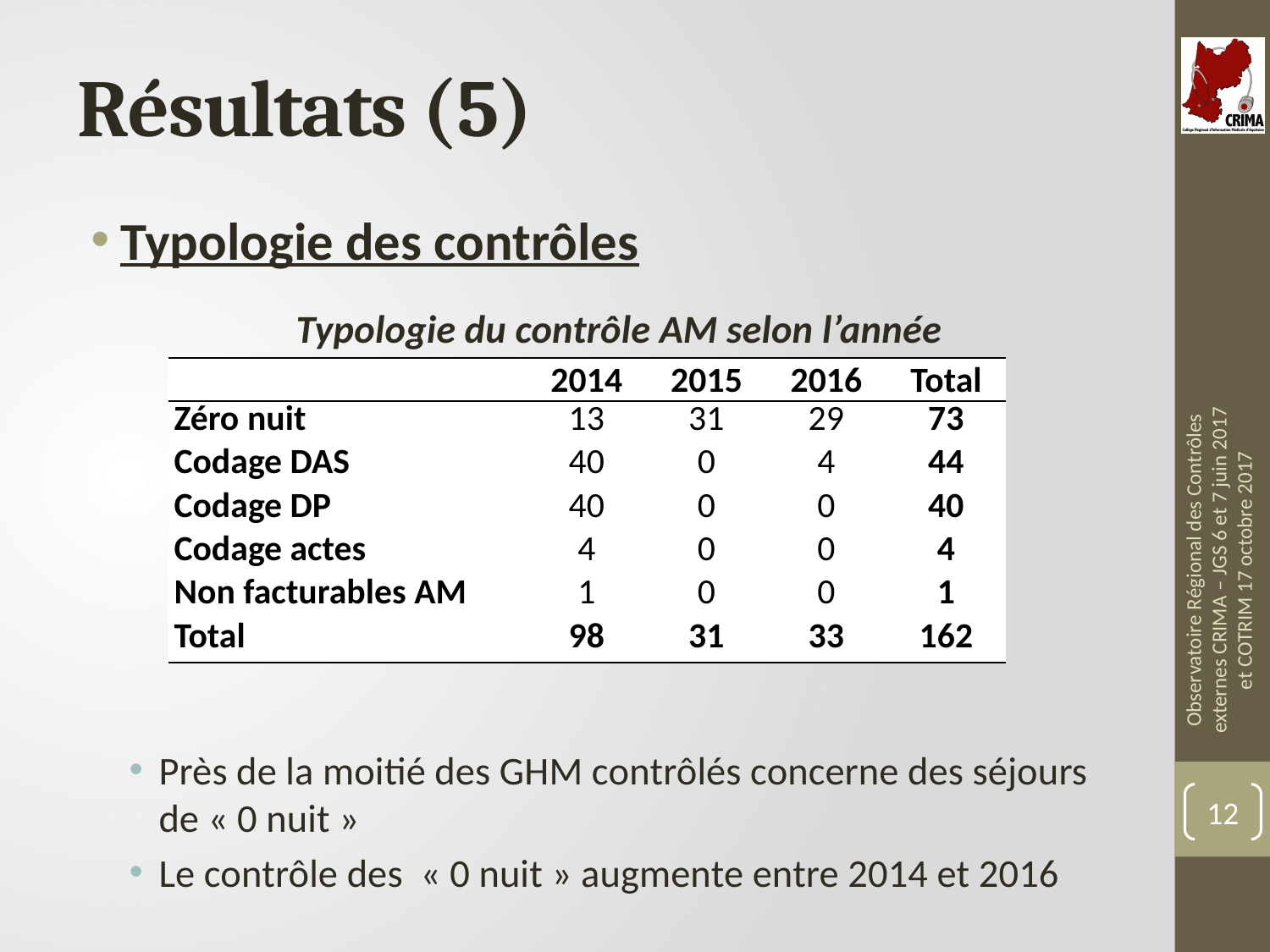

# Résultats (5)

Typologie des contrôles

Typologie du contrôle AM selon l’année

Près de la moitié des GHM contrôlés concerne des séjours de « 0 nuit »
Le contrôle des  « 0 nuit » augmente entre 2014 et 2016
|  | 2014 | 2015 | 2016 | Total |
| --- | --- | --- | --- | --- |
| Zéro nuit | 13 | 31 | 29 | 73 |
| Codage DAS | 40 | 0 | 4 | 44 |
| Codage DP | 40 | 0 | 0 | 40 |
| Codage actes | 4 | 0 | 0 | 4 |
| Non facturables AM | 1 | 0 | 0 | 1 |
| Total | 98 | 31 | 33 | 162 |
Observatoire Régional des Contrôles externes CRIMA – JGS 6 et 7 juin 2017 et COTRIM 17 octobre 2017
12